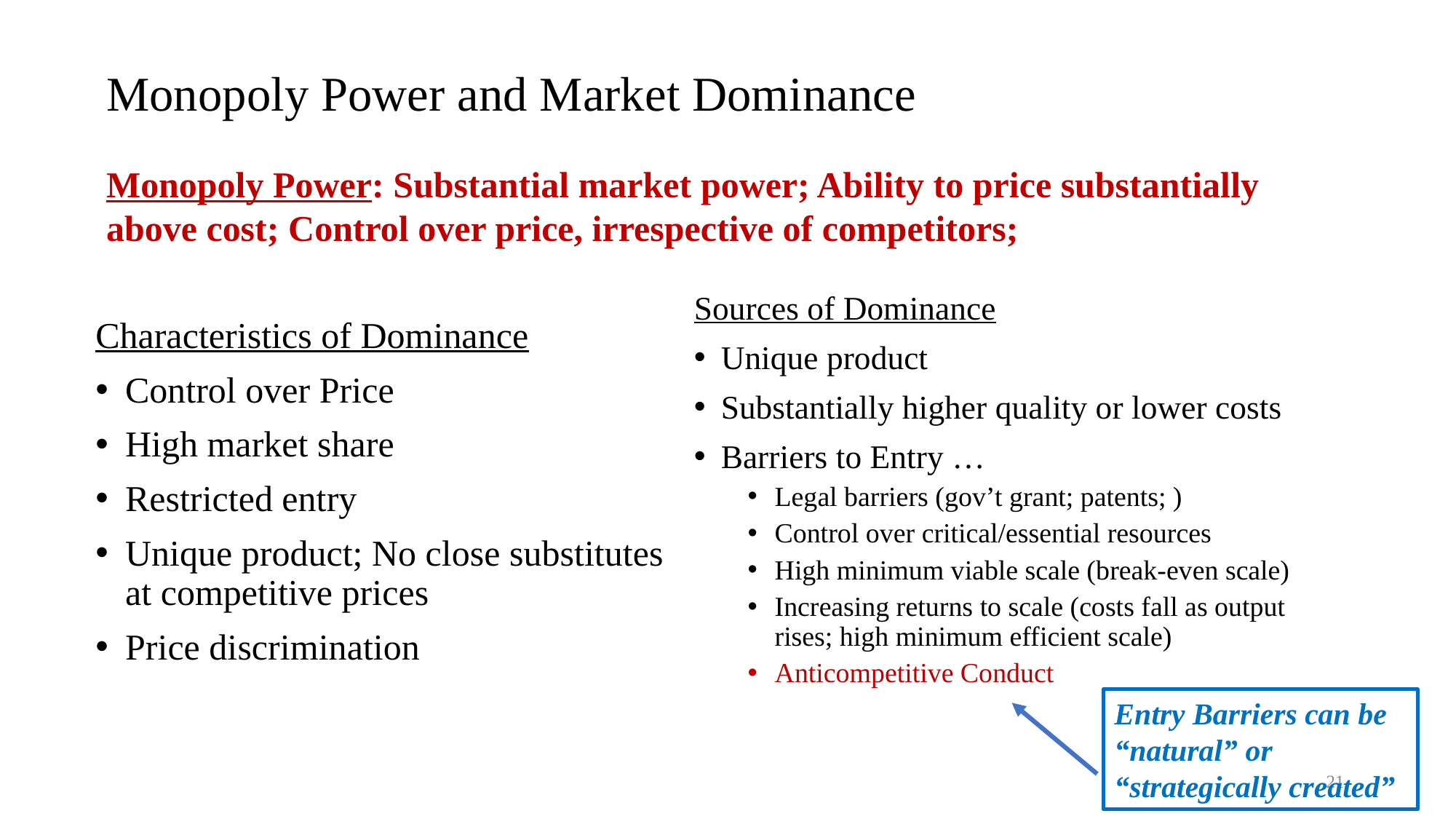

# Monopoly Power and Market Dominance
Monopoly Power: Substantial market power; Ability to price substantially above cost; Control over price, irrespective of competitors;

Characteristics of Dominance
Control over Price
High market share
Restricted entry
Unique product; No close substitutes at competitive prices
Price discrimination

Sources of Dominance
Unique product
Substantially higher quality or lower costs
Barriers to Entry …
Legal barriers (gov’t grant; patents; )
Control over critical/essential resources
High minimum viable scale (break-even scale)
Increasing returns to scale (costs fall as output rises; high minimum efficient scale)
Anticompetitive Conduct

Entry Barriers can be “natural” or “strategically created”
21